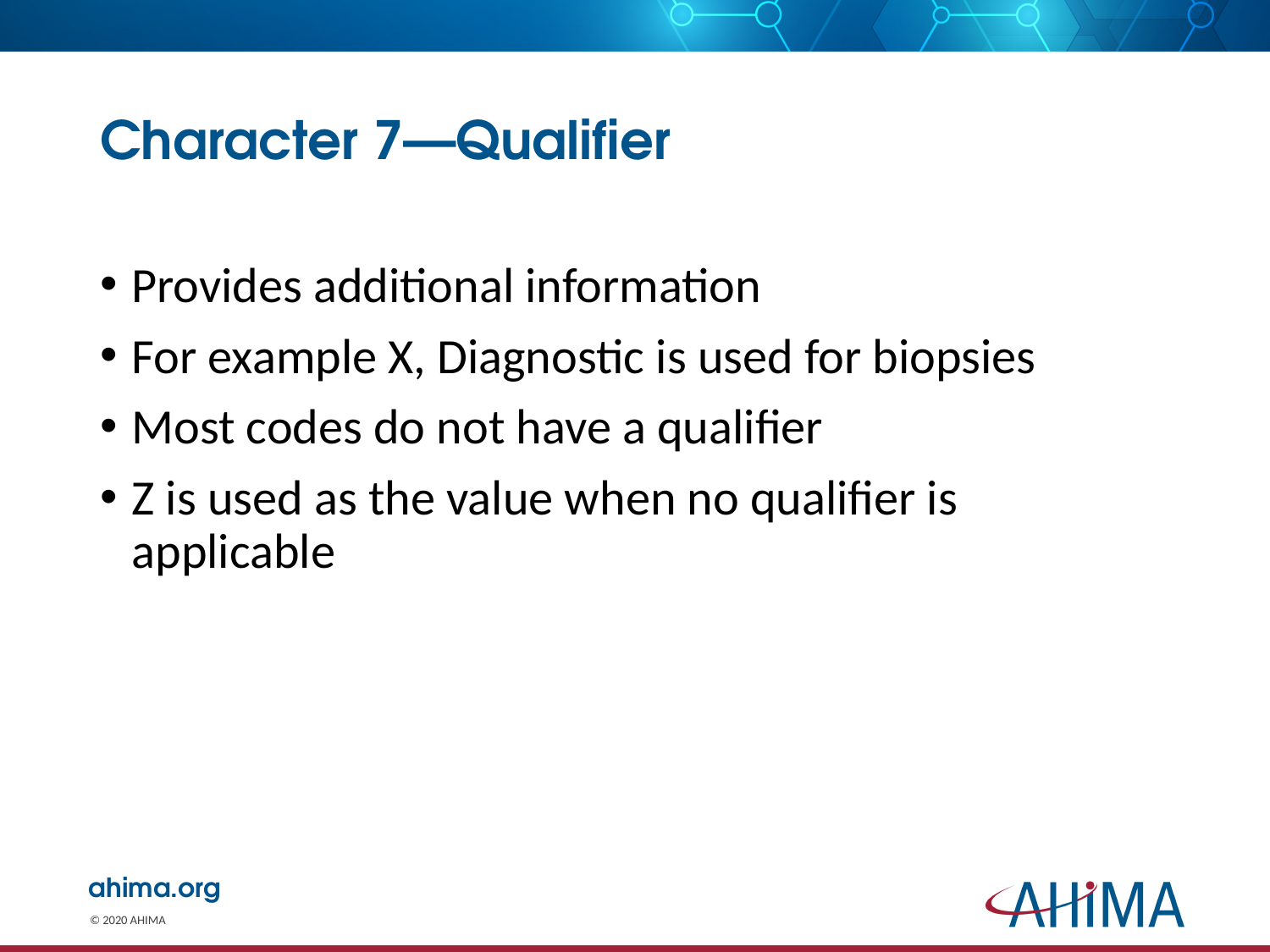

# Character 7—Qualifier
Provides additional information
For example X, Diagnostic is used for biopsies
Most codes do not have a qualifier
Z is used as the value when no qualifier is applicable